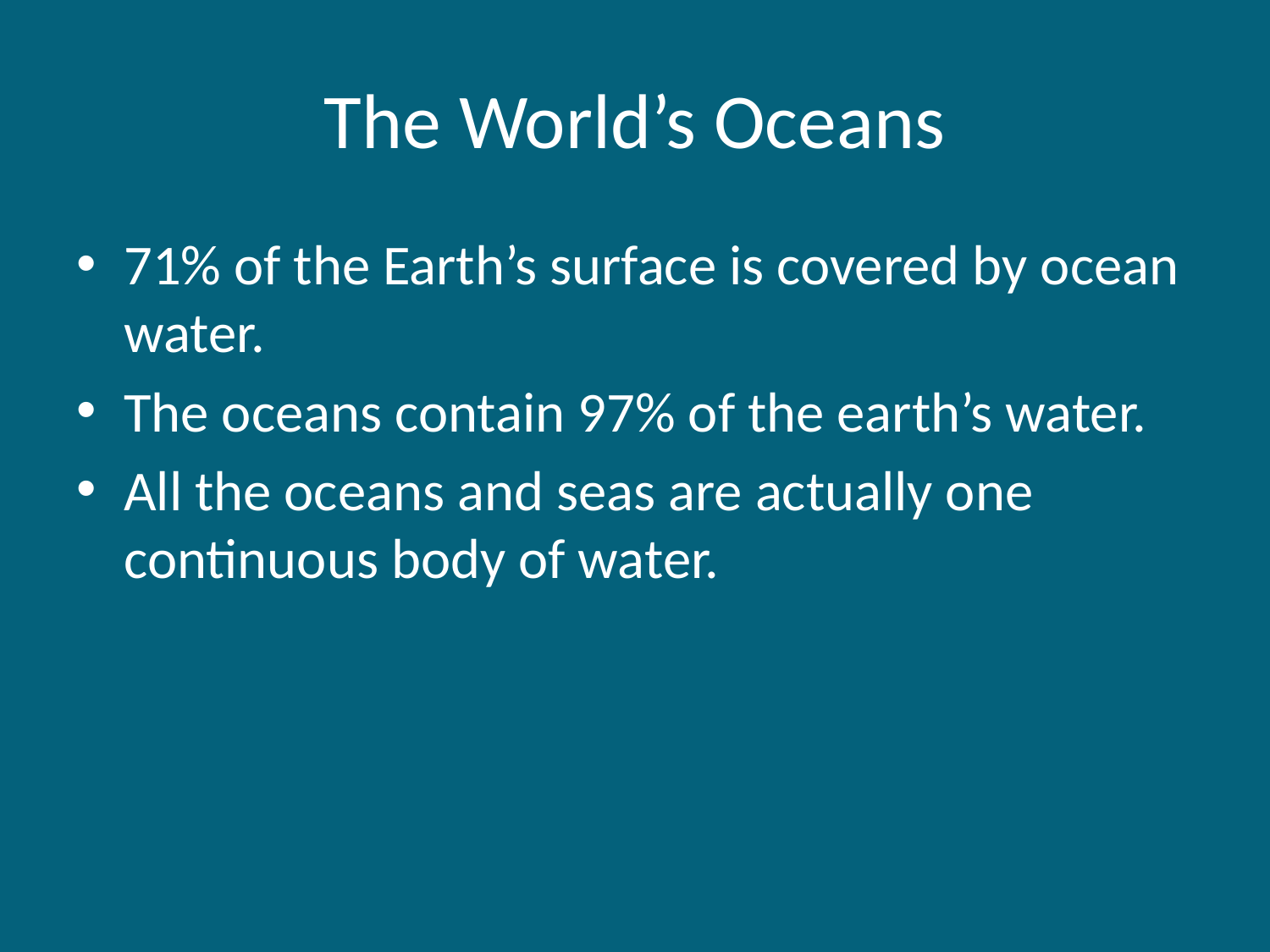

# The World’s Oceans
71% of the Earth’s surface is covered by ocean water.
The oceans contain 97% of the earth’s water.
All the oceans and seas are actually one continuous body of water.